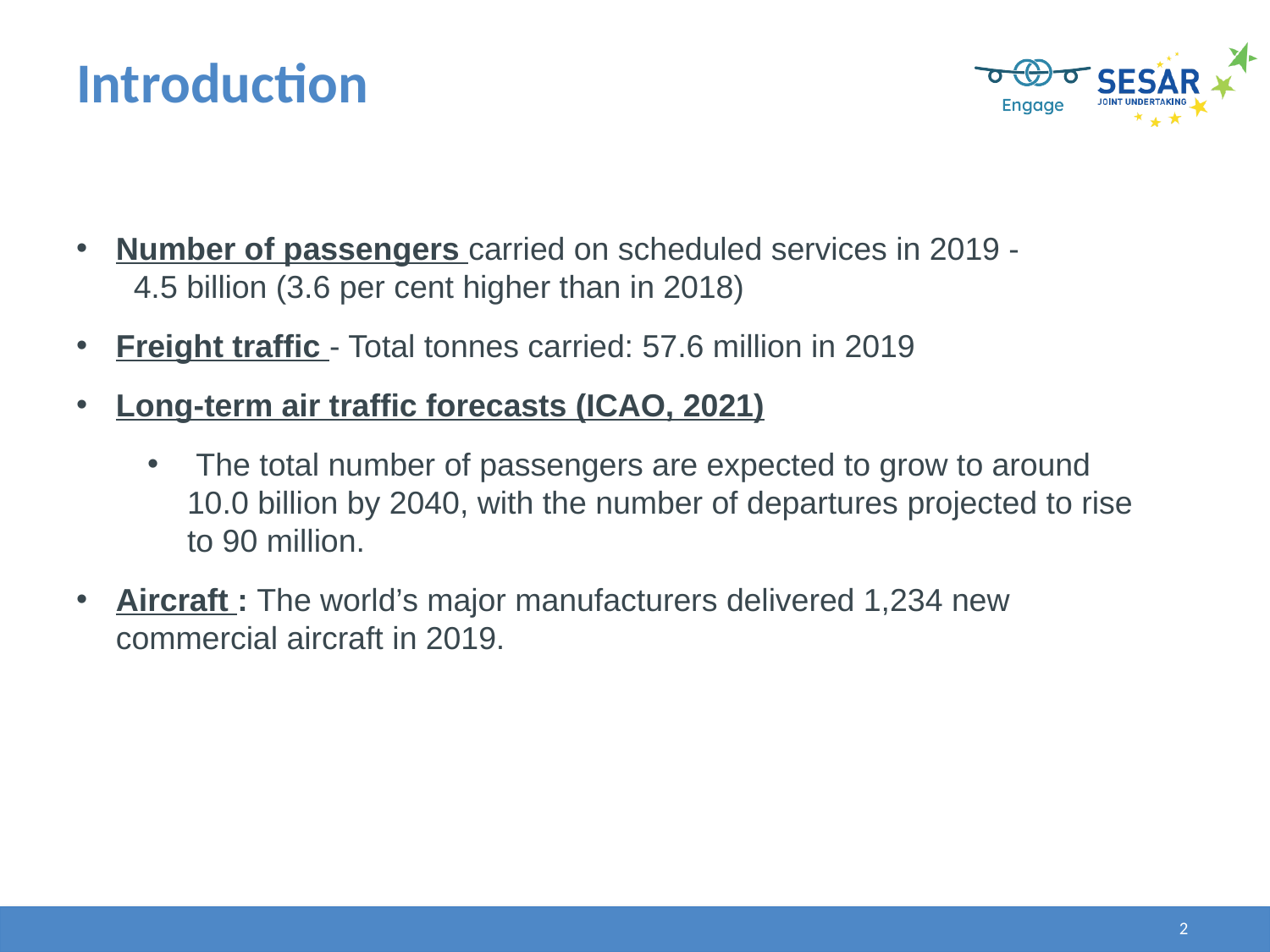

# Introduction
Number of passengers carried on scheduled services in 2019 -   4.5 billion (3.6 per cent higher than in 2018)
Freight traffic - Total tonnes carried: 57.6 million in 2019
Long-term air traffic forecasts (ICAO, 2021)
 The total number of passengers are expected to grow to around 10.0 billion by 2040, with the number of departures projected to rise to 90 million.
Aircraft : The world’s major manufacturers delivered 1,234 new commercial aircraft in 2019.

2